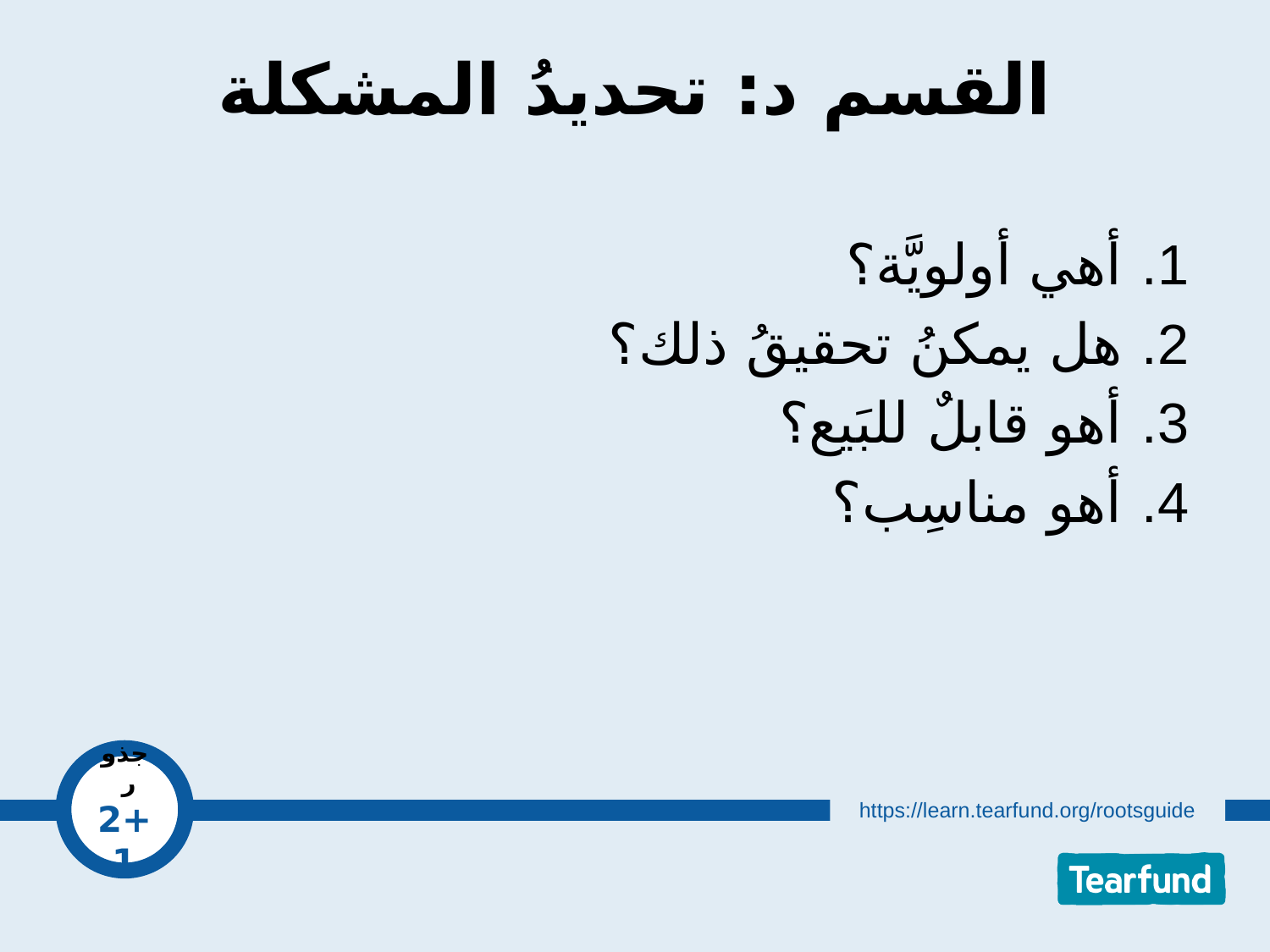

# القسم د: تحديدُ المشكلة
أهي أولويَّة؟
هل يمكنُ تحقيقُ ذلك؟
أهو قابلٌ للبَيع؟
أهو مناسِب؟